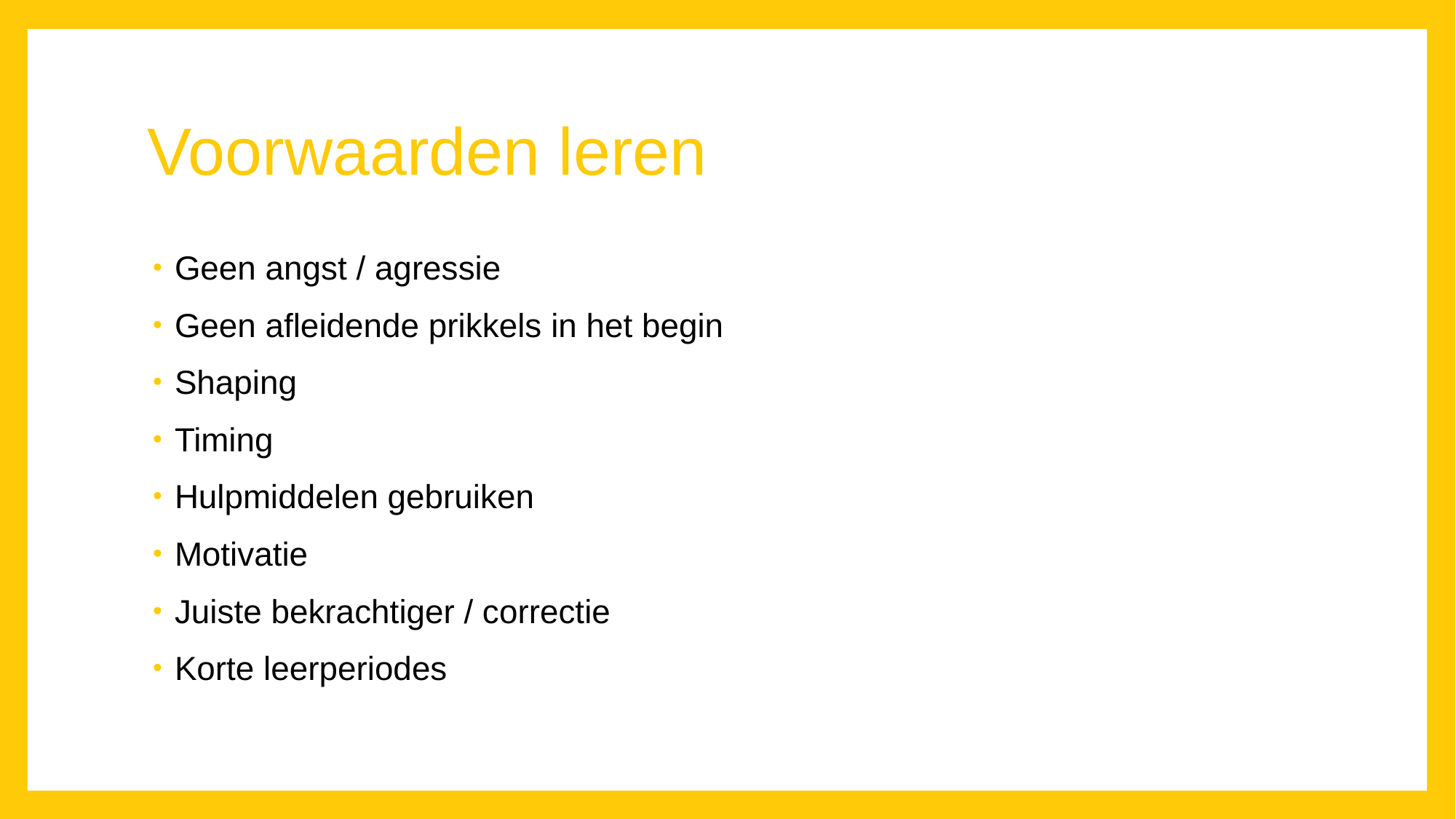

# Voorwaarden leren
Geen angst / agressie
Geen afleidende prikkels in het begin
Shaping
Timing
Hulpmiddelen gebruiken
Motivatie
Juiste bekrachtiger / correctie
Korte leerperiodes